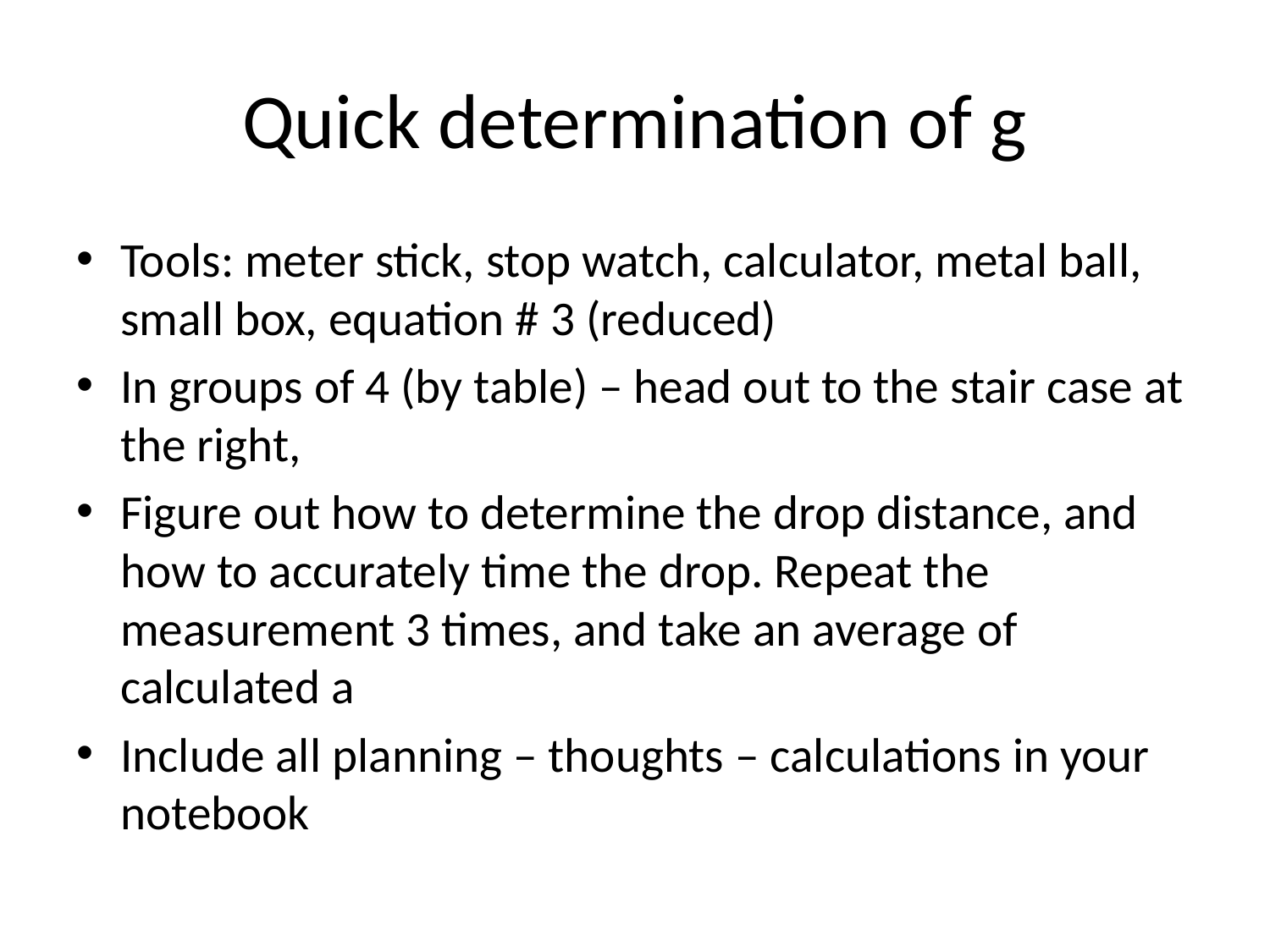

# Quick determination of g
Tools: meter stick, stop watch, calculator, metal ball, small box, equation # 3 (reduced)
In groups of 4 (by table) – head out to the stair case at the right,
Figure out how to determine the drop distance, and how to accurately time the drop. Repeat the measurement 3 times, and take an average of calculated a
Include all planning – thoughts – calculations in your notebook